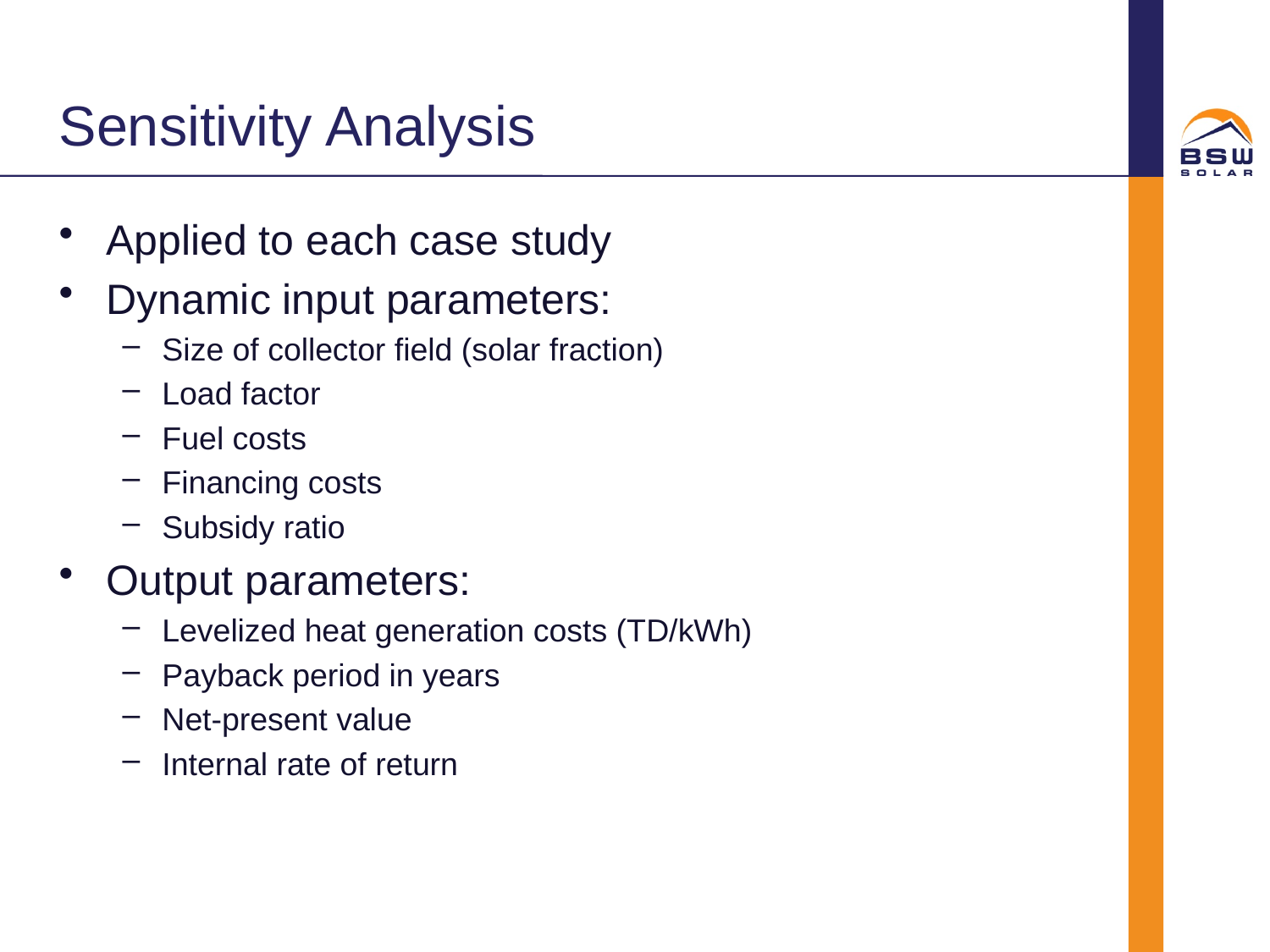

# Sensitivity Analysis
Applied to each case study
Dynamic input parameters:
Size of collector field (solar fraction)
Load factor
Fuel costs
Financing costs
Subsidy ratio
Output parameters:
Levelized heat generation costs (TD/kWh)
Payback period in years
Net-present value
Internal rate of return

26.09.2014
23